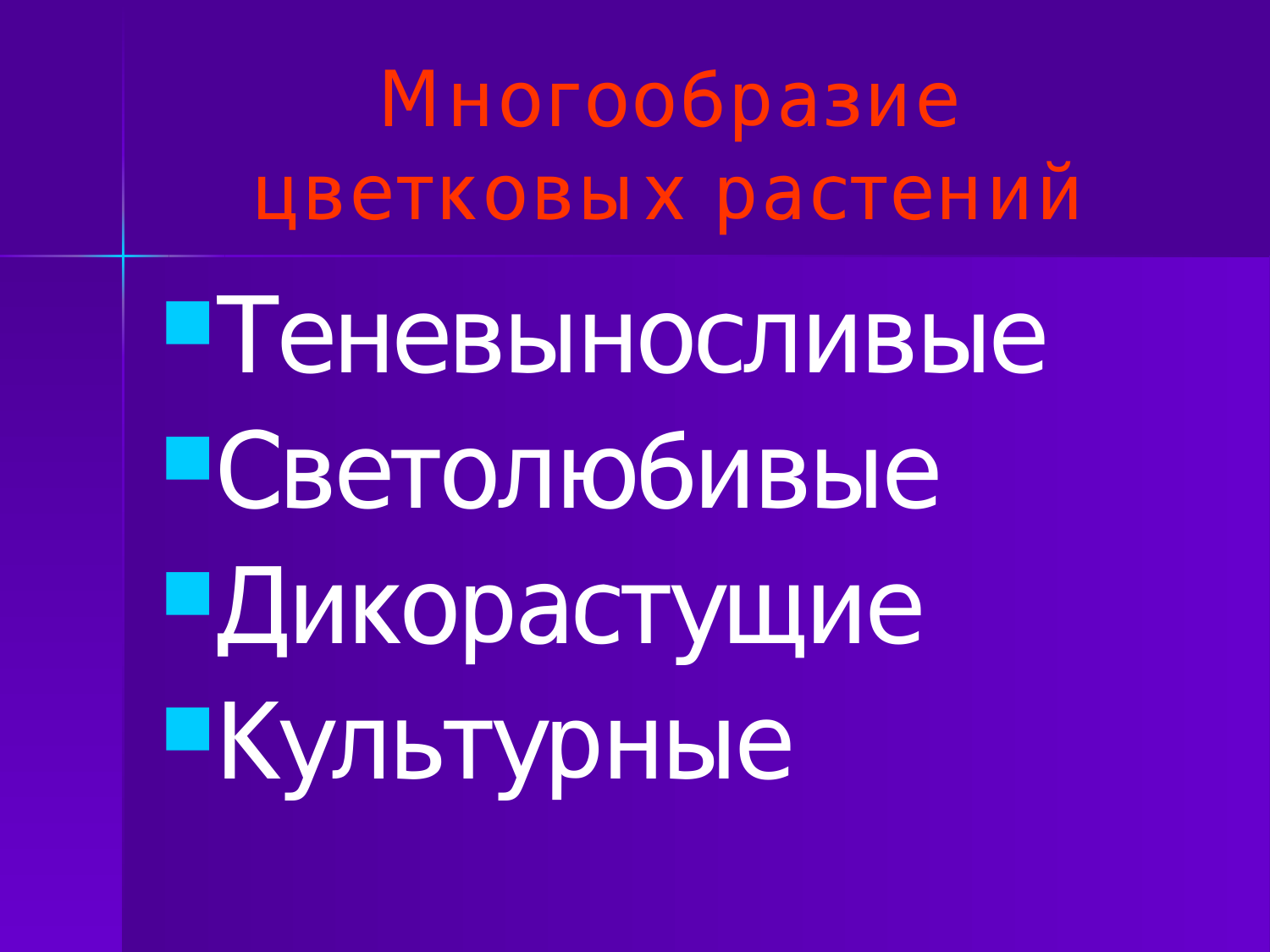

# Многообразие цветковых растений
Теневыносливые
Светолюбивые
Дикорастущие
Культурные